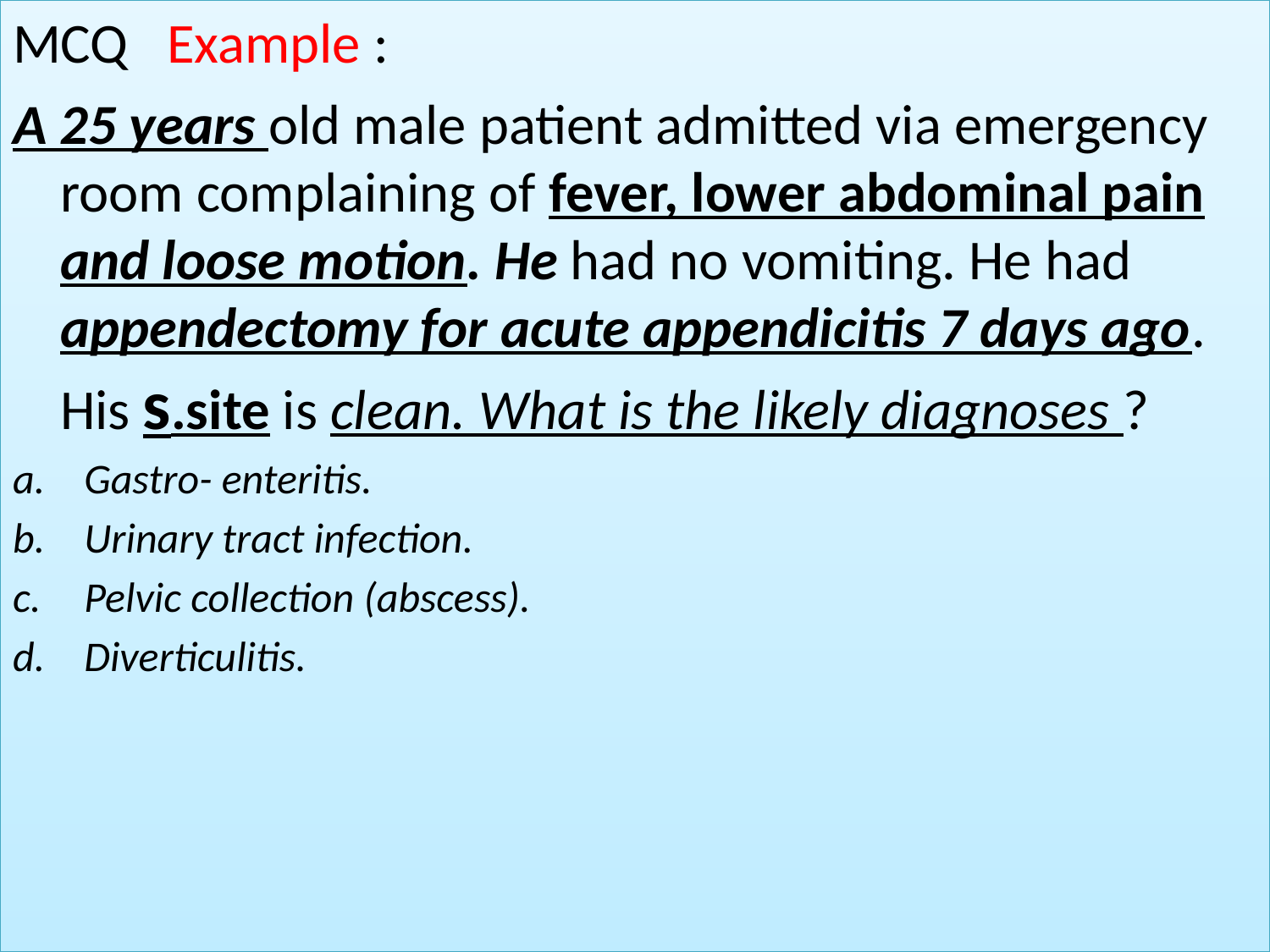

# MCQ   Example :
A 25 years old male patient admitted via emergency room complaining of fever, lower abdominal pain and loose motion. He had no vomiting. He had appendectomy for acute appendicitis 7 days ago. His s.site is clean. What is the likely diagnoses ?
Gastro- enteritis.
Urinary tract infection.
Pelvic collection (abscess).
Diverticulitis.